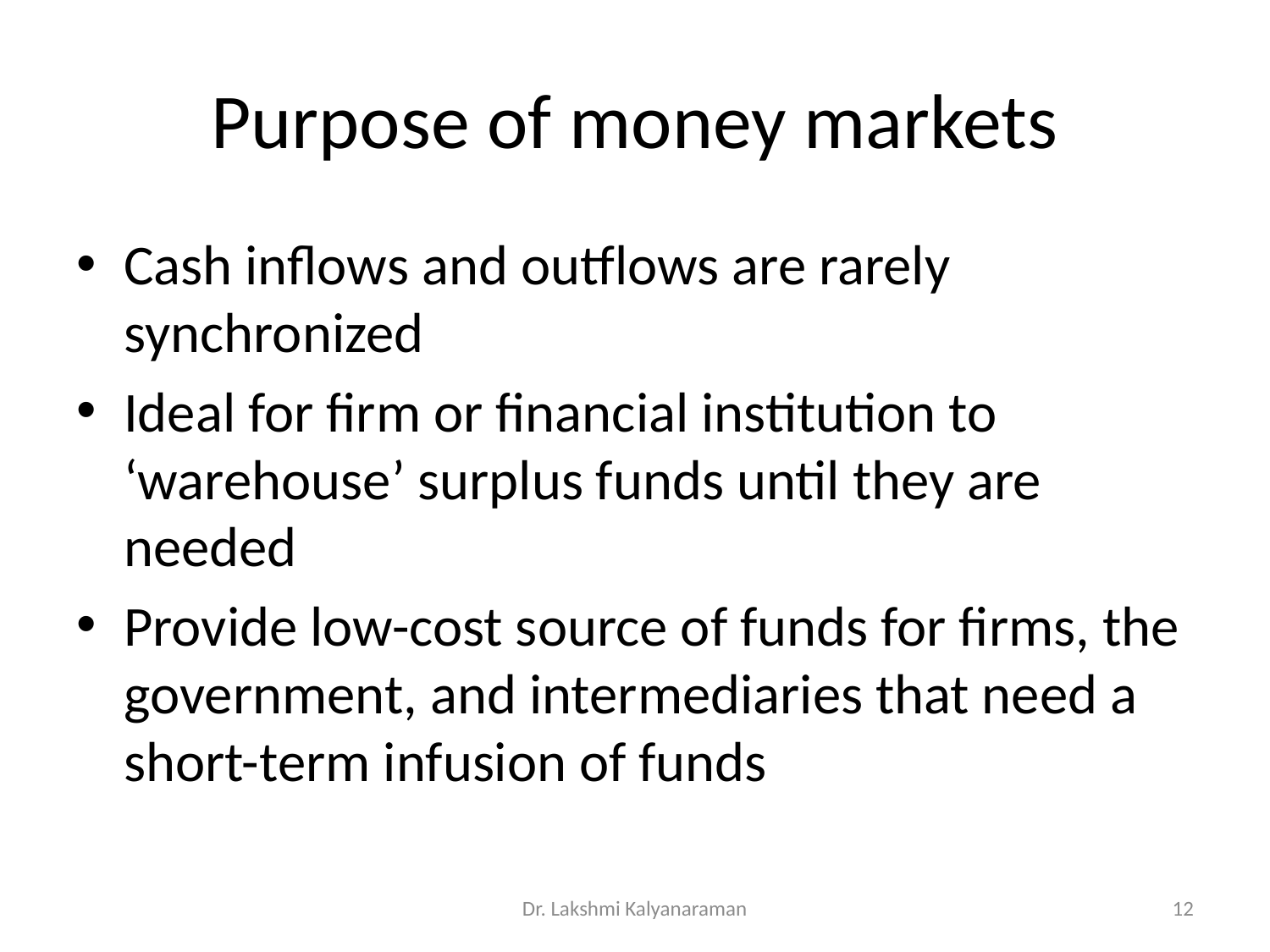

# Purpose of money markets
Cash inflows and outflows are rarely synchronized
Ideal for firm or financial institution to ‘warehouse’ surplus funds until they are needed
Provide low-cost source of funds for firms, the government, and intermediaries that need a short-term infusion of funds
Dr. Lakshmi Kalyanaraman
12